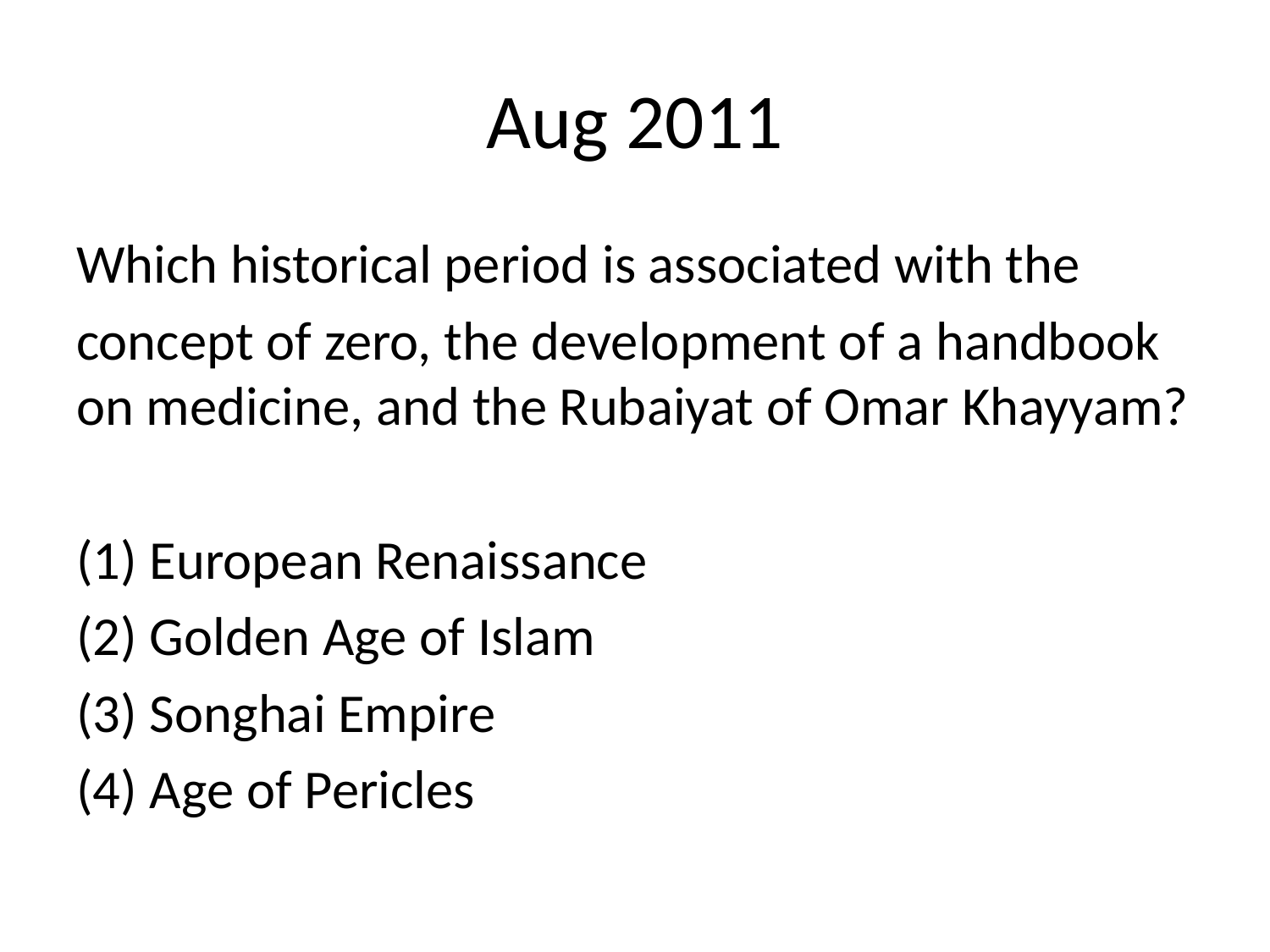

# Aug 2011
Which historical period is associated with the
concept of zero, the development of a handbook on medicine, and the Rubaiyat of Omar Khayyam?

(1) European Renaissance
(2) Golden Age of Islam
(3) Songhai Empire
(4) Age of Pericles